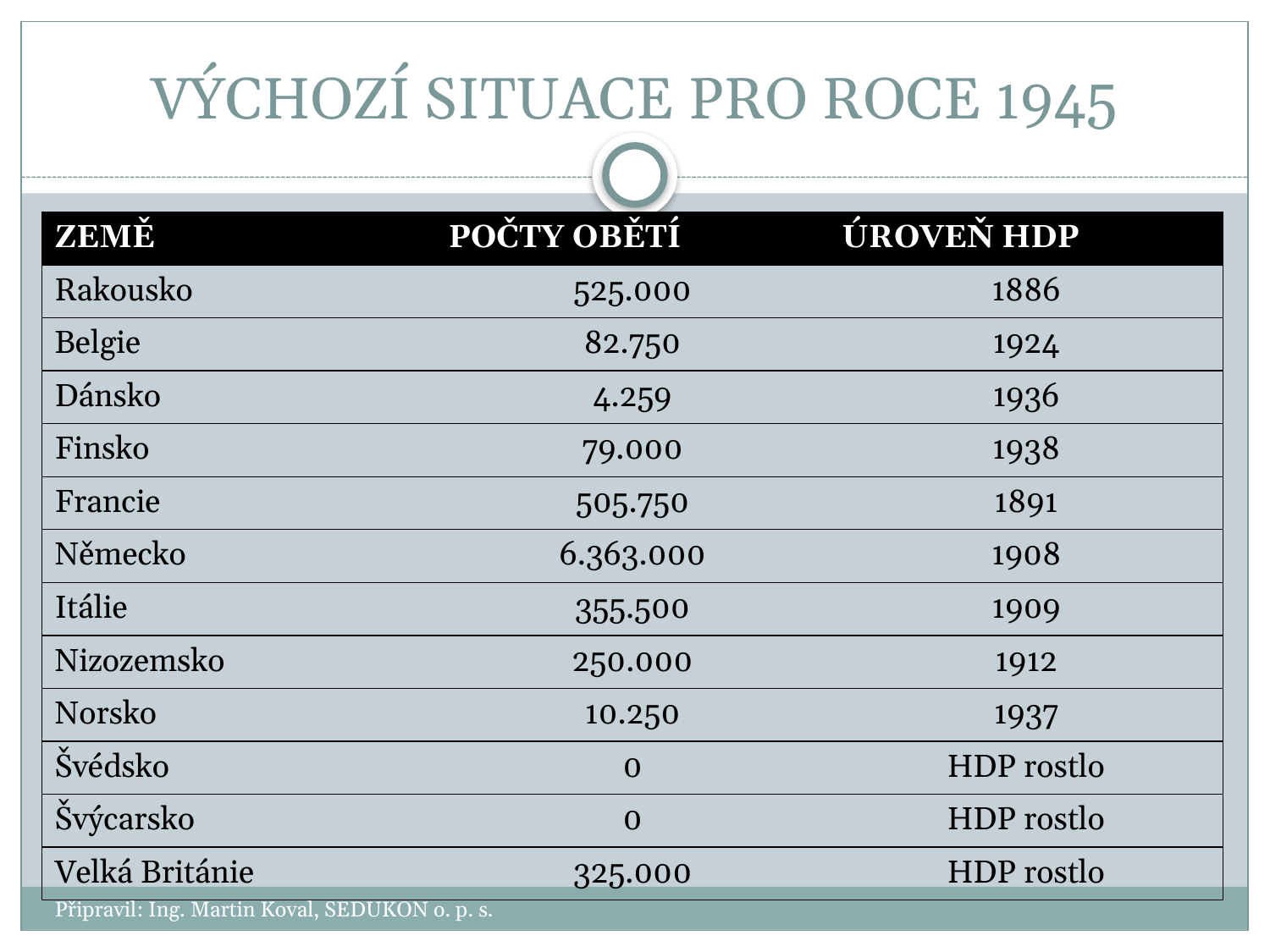

# VÝCHOZÍ SITUACE PRO ROCE 1945
| ZEMĚ | POČTY OBĚTÍ | ÚROVEŇ HDP |
| --- | --- | --- |
| Rakousko | 525.000 | 1886 |
| Belgie | 82.750 | 1924 |
| Dánsko | 4.259 | 1936 |
| Finsko | 79.000 | 1938 |
| Francie | 505.750 | 1891 |
| Německo | 6.363.000 | 1908 |
| Itálie | 355.500 | 1909 |
| Nizozemsko | 250.000 | 1912 |
| Norsko | 10.250 | 1937 |
| Švédsko | 0 | HDP rostlo |
| Švýcarsko | 0 | HDP rostlo |
| Velká Británie | 325.000 | HDP rostlo |
Připravil: Ing. Martin Koval, SEDUKON o. p. s.